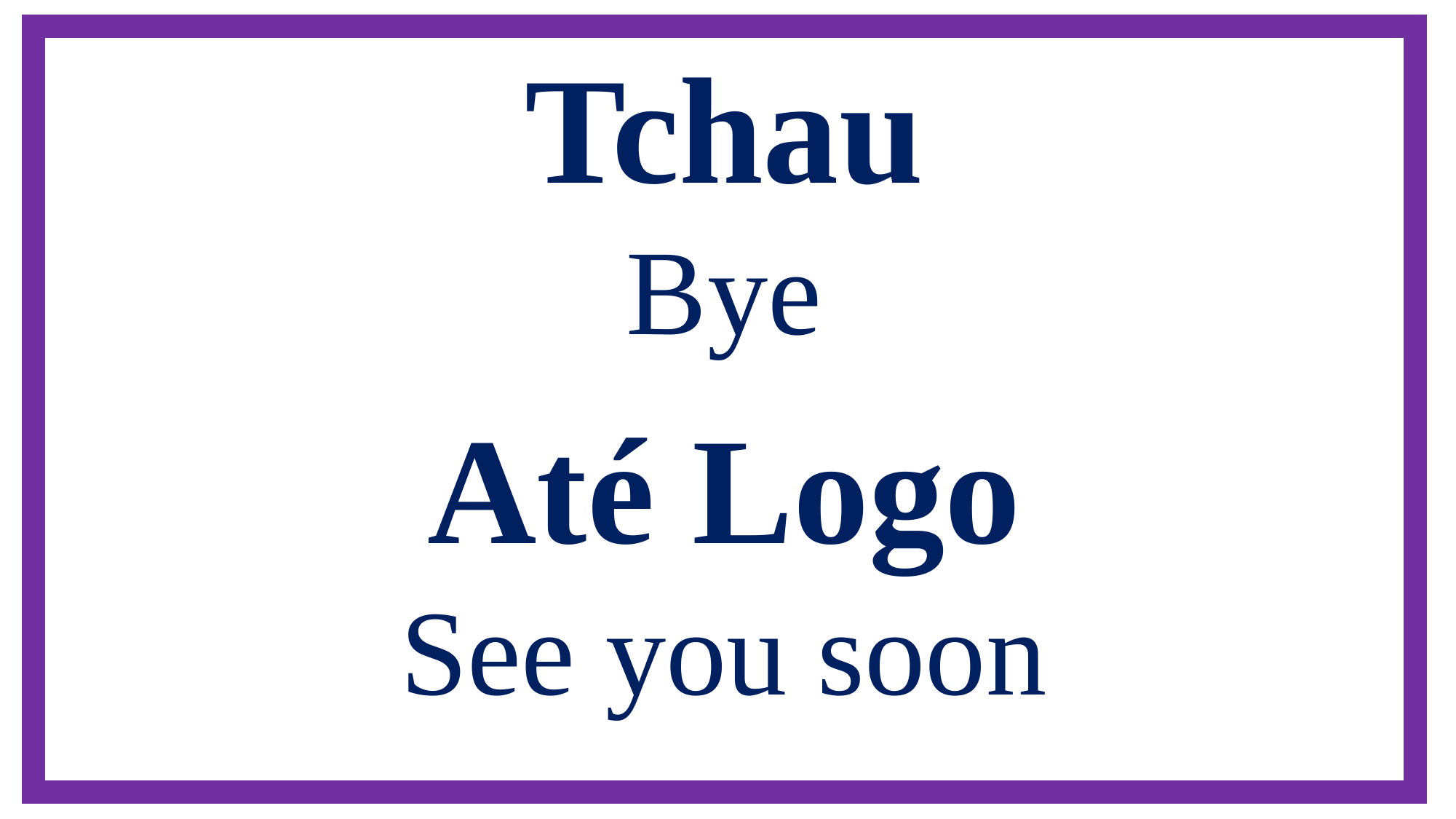

Tchau
Bye

Até Logo
See you soon